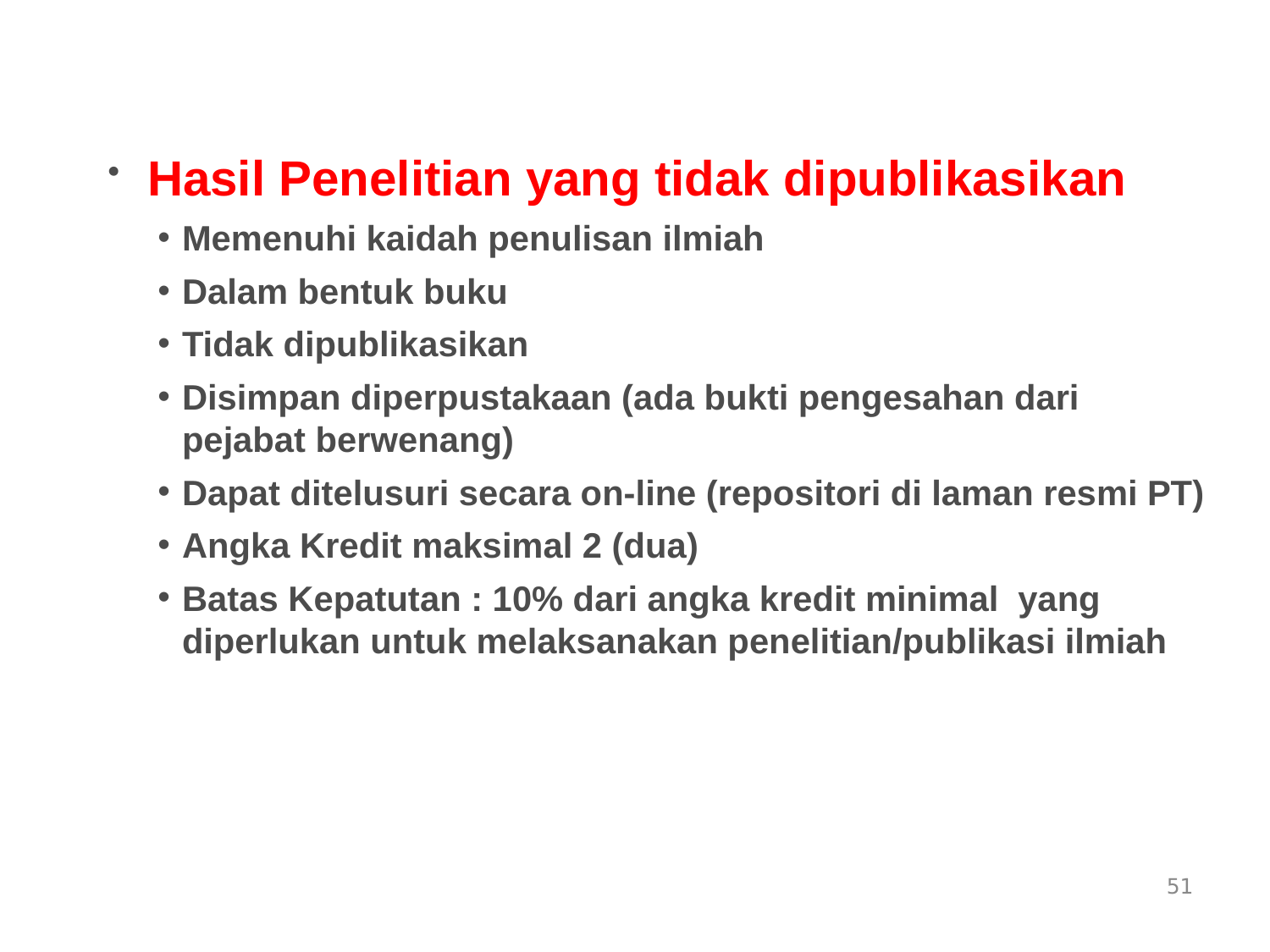

Hasil Penelitian yang tidak dipublikasikan
Memenuhi kaidah penulisan ilmiah
Dalam bentuk buku
Tidak dipublikasikan
Disimpan diperpustakaan (ada bukti pengesahan dari  pejabat berwenang)
Dapat ditelusuri secara on-line (repositori di laman resmi PT)
Angka Kredit maksimal 2 (dua)
Batas Kepatutan : 10% dari angka kredit minimal  yang diperlukan untuk melaksanakan penelitian/publikasi ilmiah

51